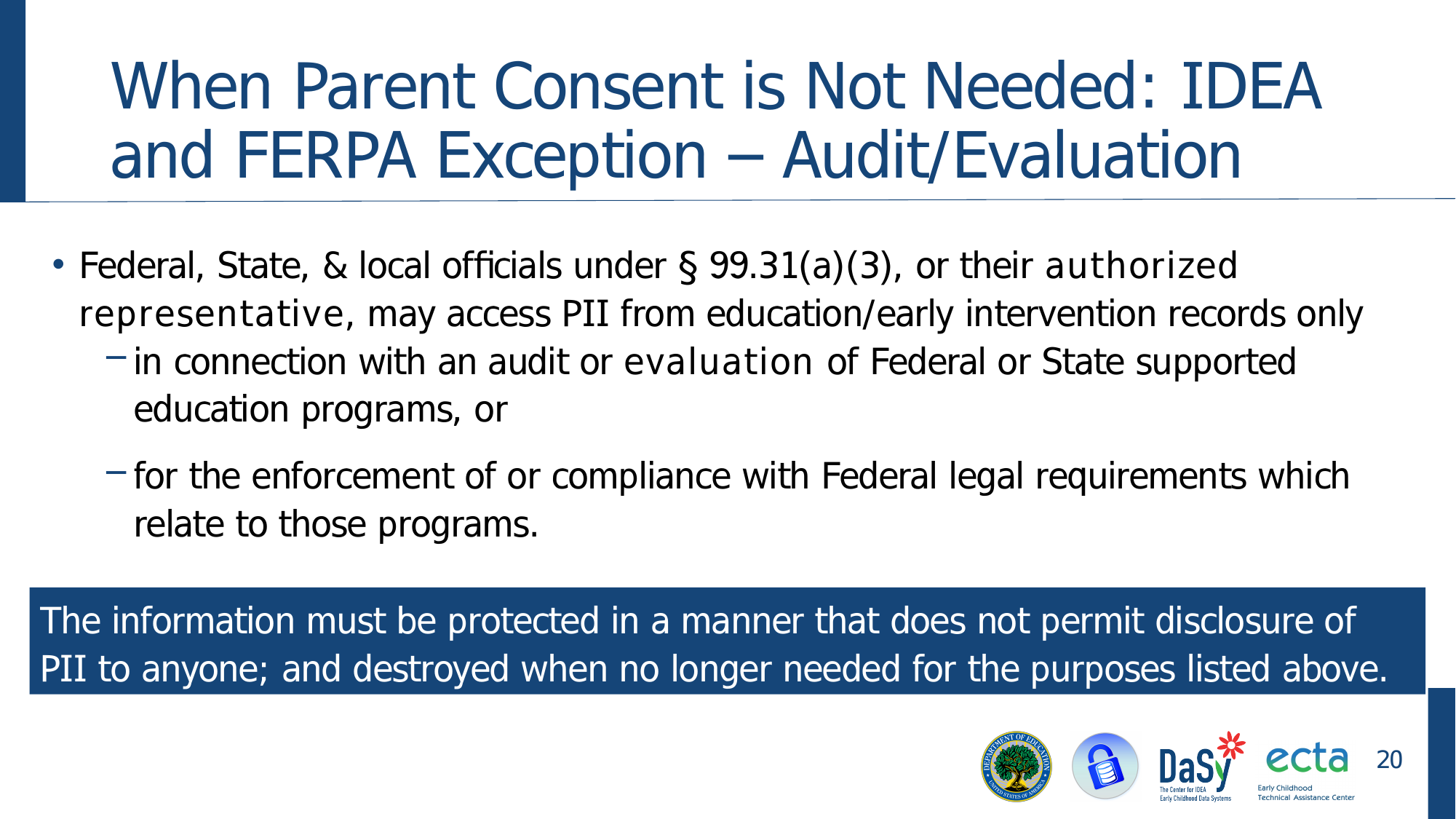

# When Parent Consent is Not Needed: IDEA and FERPA Exception – Audit/Evaluation
Federal, State, & local officials under § 99.31(a)(3), or their authorized representative, may access PII from education/early intervention records only
in connection with an audit or evaluation of Federal or State supported education programs, or
for the enforcement of or compliance with Federal legal requirements which relate to those programs.
The information must be protected in a manner that does not permit disclosure of PII to anyone; and destroyed when no longer needed for the purposes listed above.